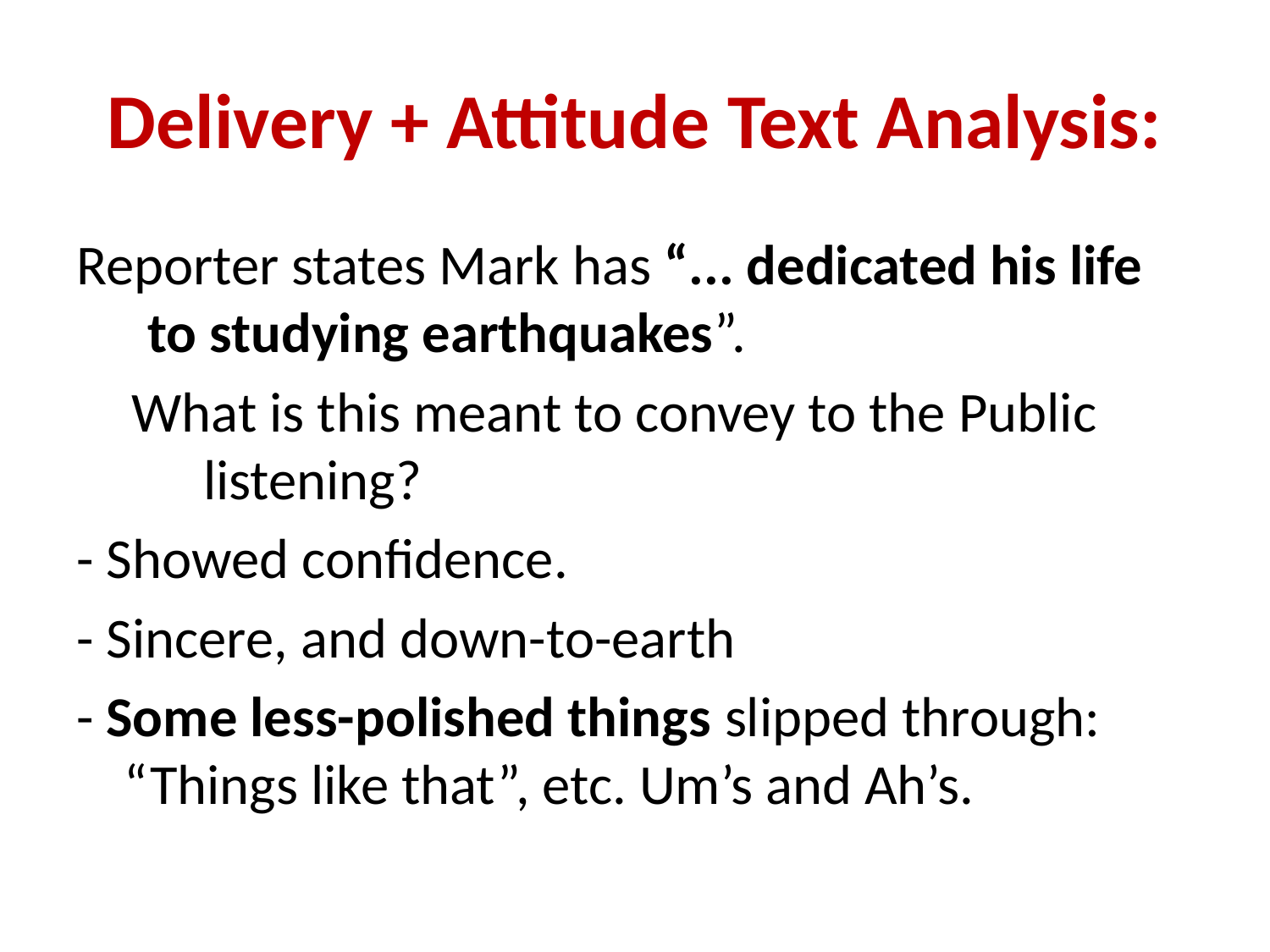

# Delivery + Attitude Text Analysis:
Reporter states Mark has “... dedicated his life to studying earthquakes”.
What is this meant to convey to the Public listening?
- Showed confidence.
- Sincere, and down-to-earth
- Some less-polished things slipped through: “Things like that”, etc. Um’s and Ah’s.